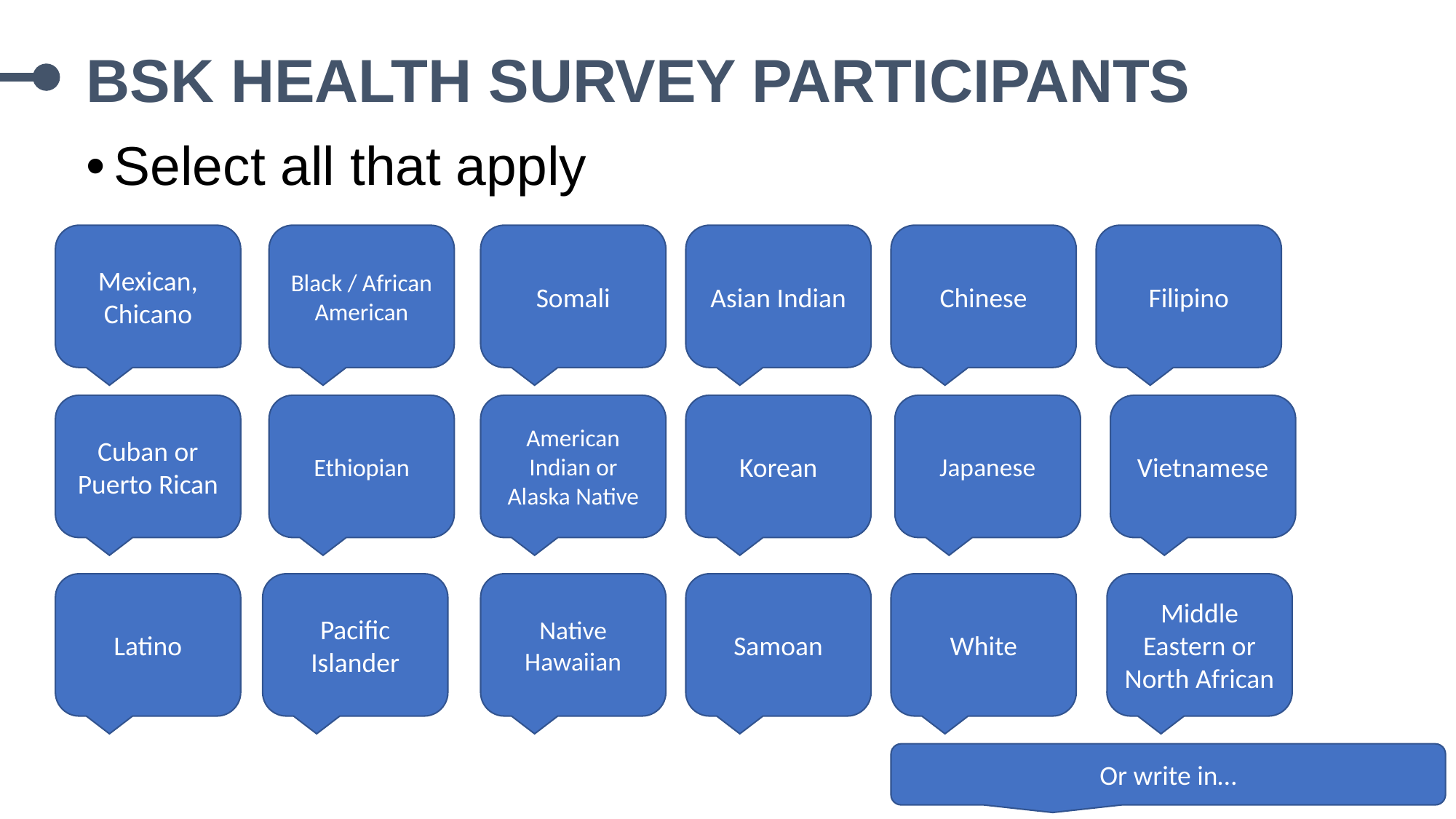

# BSK Health Survey Participants
Select all that apply
Mexican, Chicano
Black / African American
Somali
Asian Indian
Chinese
Filipino
Cuban or Puerto Rican
Ethiopian
American Indian or Alaska Native
Korean
Japanese
Vietnamese
Latino
Pacific Islander
Native Hawaiian
Samoan
White
Middle Eastern or North African
Or write in…